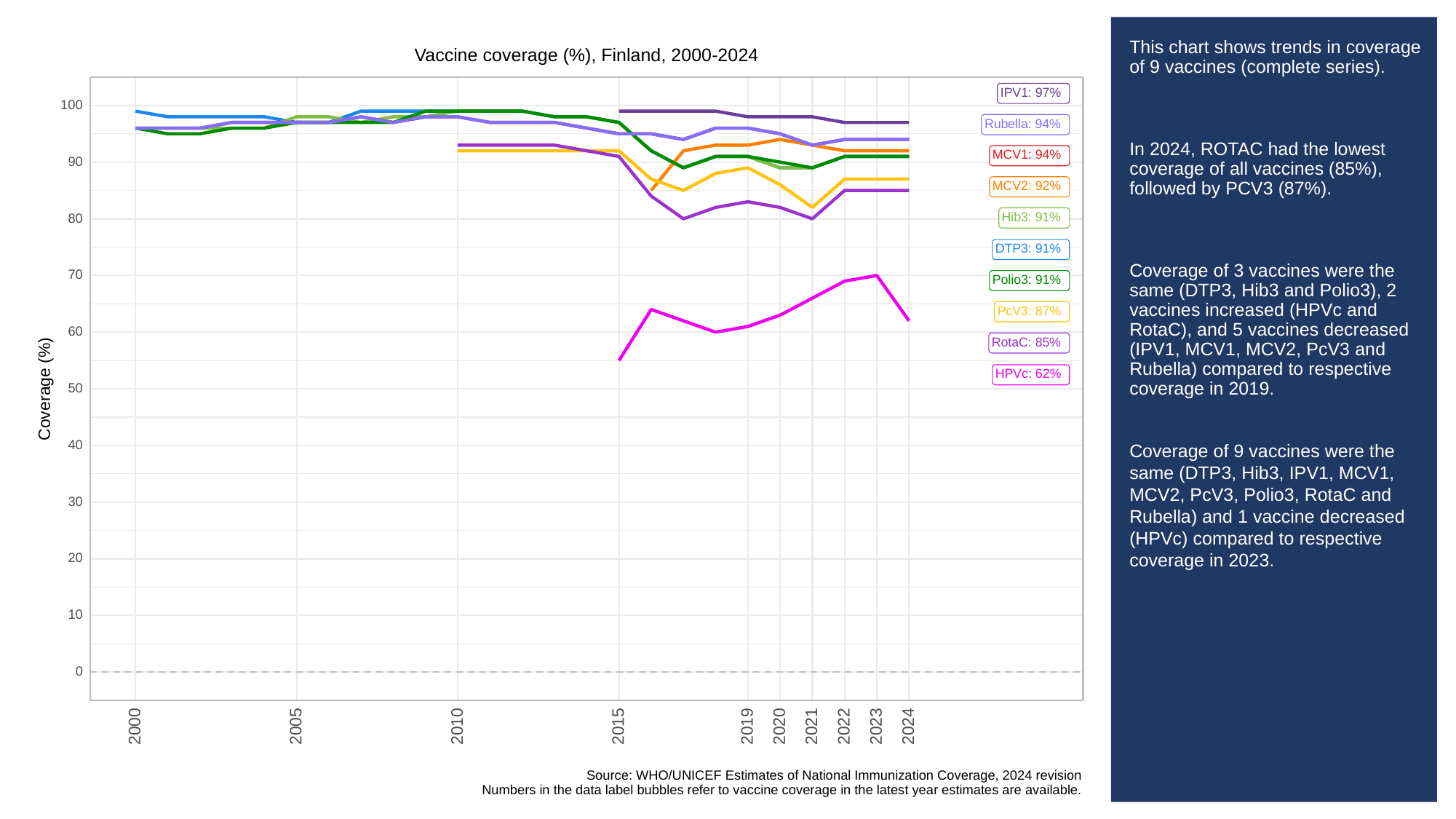

# This chart shows trends in coverage of 9 vaccines (complete series).

In 2024, ROTAC had the lowest coverage of all vaccines (85%), followed by PCV3 (87%).

Coverage of 3 vaccines were the same (DTP3, Hib3 and Polio3), 2 vaccines increased (HPVc and RotaC), and 5 vaccines decreased (IPV1, MCV1, MCV2, PcV3 and Rubella) compared to respective coverage in 2019.

Coverage of 9 vaccines were the same (DTP3, Hib3, IPV1, MCV1, MCV2, PcV3, Polio3, RotaC and Rubella) and 1 vaccine decreased (HPVc) compared to respective coverage in 2023.

Vaccine coverage (%), Finland, 2000-2024

IPV1: 97%

100

Rubella: 94%

MCV1: 94%

90

MCV2: 92%

Hib3: 91%
80

DTP3: 91%

70

Polio3: 91%

PcV3: 87%

60

RotaC: 85%

HPVc: 62%
Coverage (%)
50

40

30

20

10

0

2023
2000
2005
2010
2015
2019
2020
2021
2022
2024
Source: WHO/UNICEF Estimates of National Immunization Coverage, 2024 revision
Numbers in the data label bubbles refer to vaccine coverage in the latest year estimates are available.